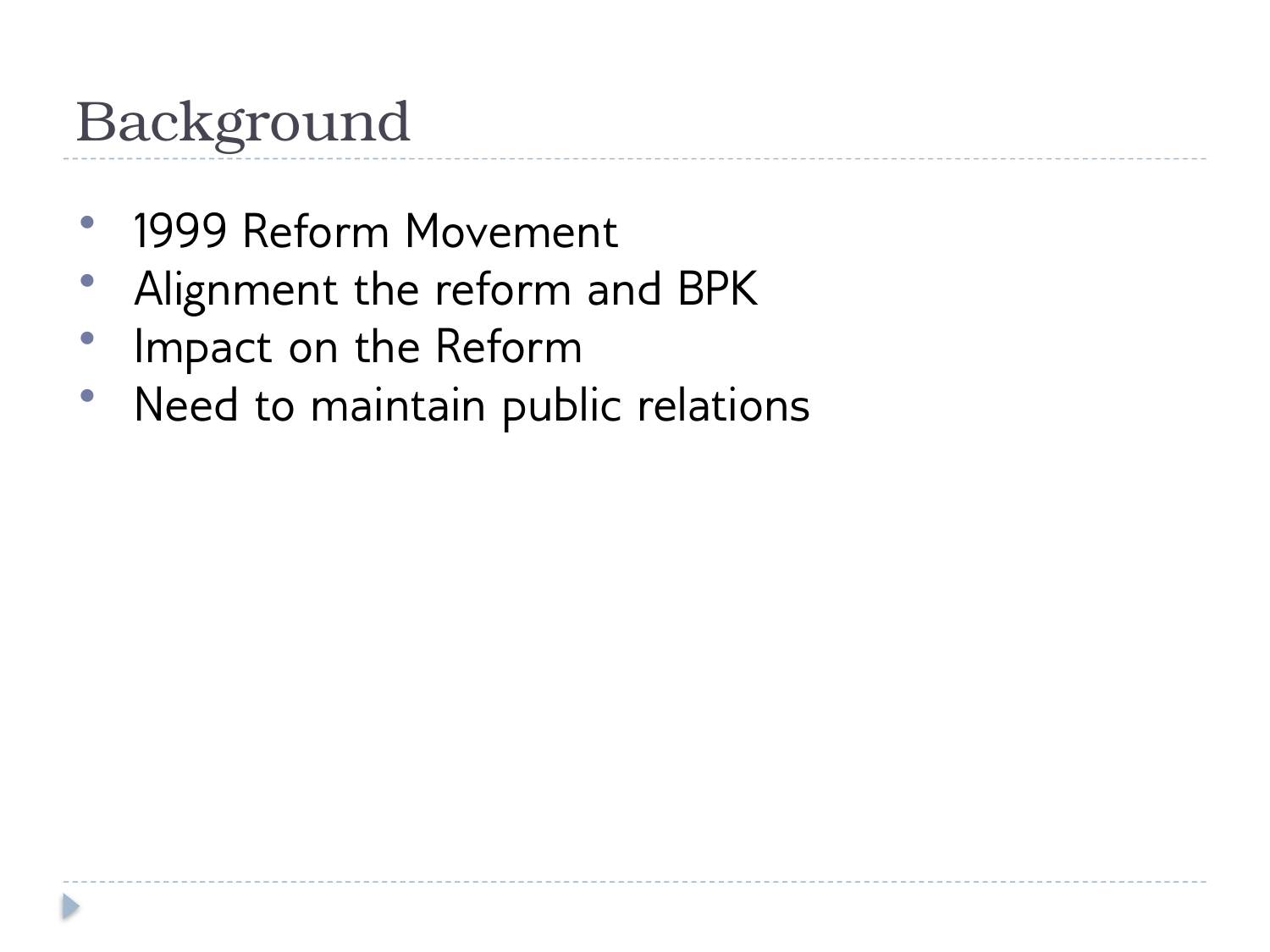

# Background
1999 Reform Movement
Alignment the reform and BPK
Impact on the Reform
Need to maintain public relations